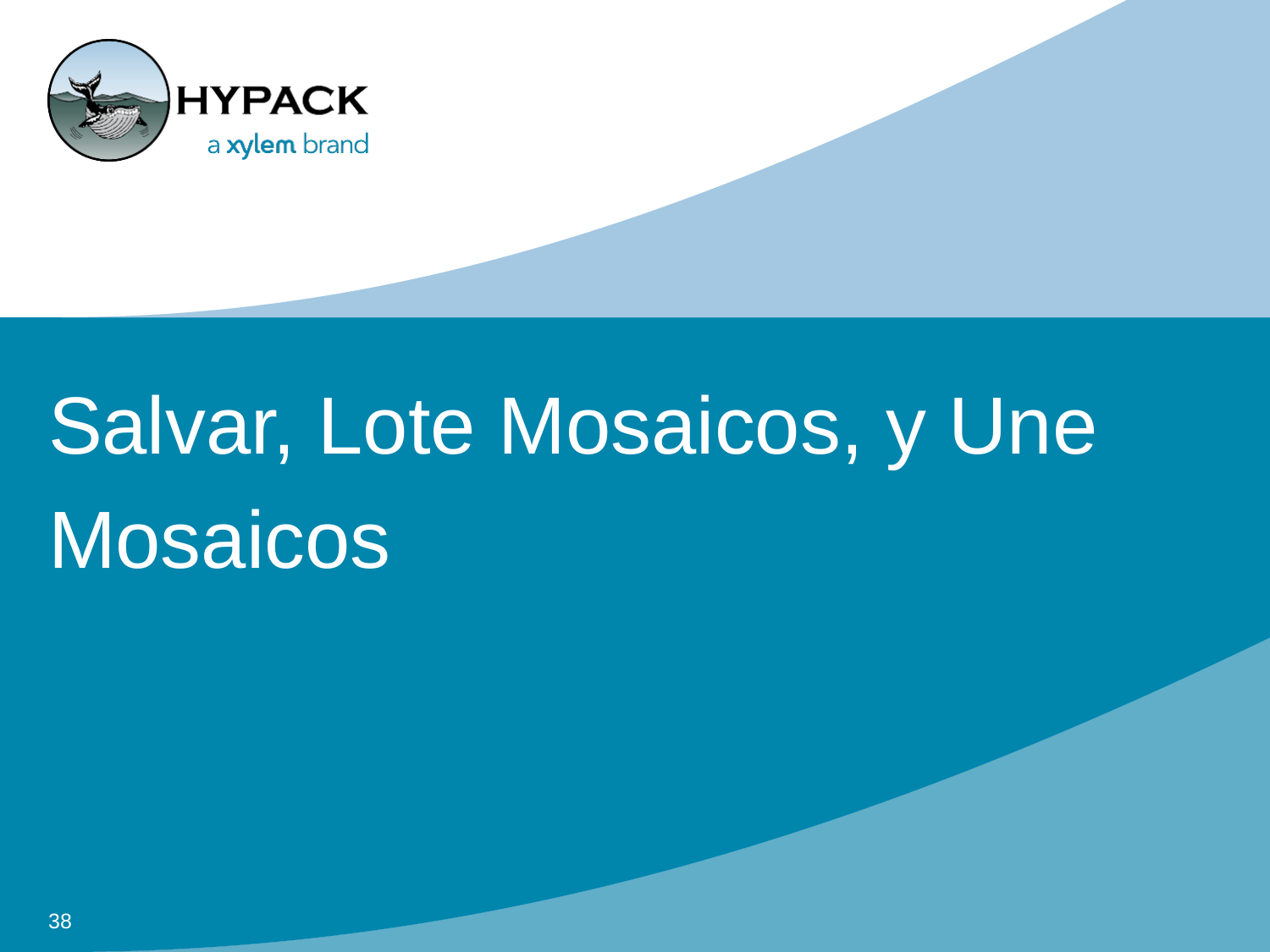

# Salvar, Lote Mosaicos, y Une Mosaicos
38